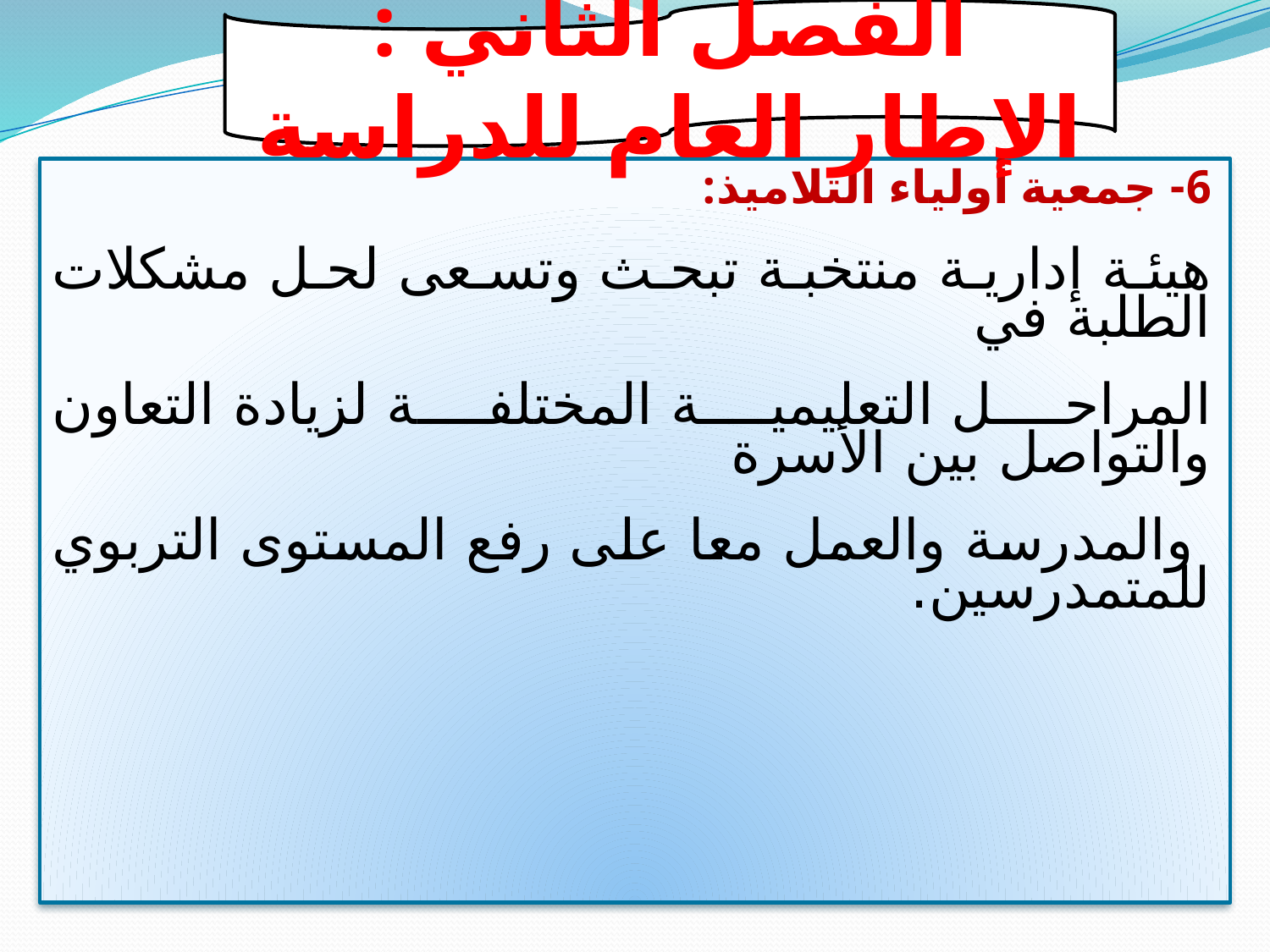

الفصل الثاني : الإطار العام للدراسة
6- جمعية أولياء التلاميذ:
هيئة إدارية منتخبة تبحث وتسعى لحل مشكلات الطلبة في
المراحل التعليمية المختلفة لزيادة التعاون والتواصل بين الأسرة
 والمدرسة والعمل معا على رفع المستوى التربوي للمتمدرسين.